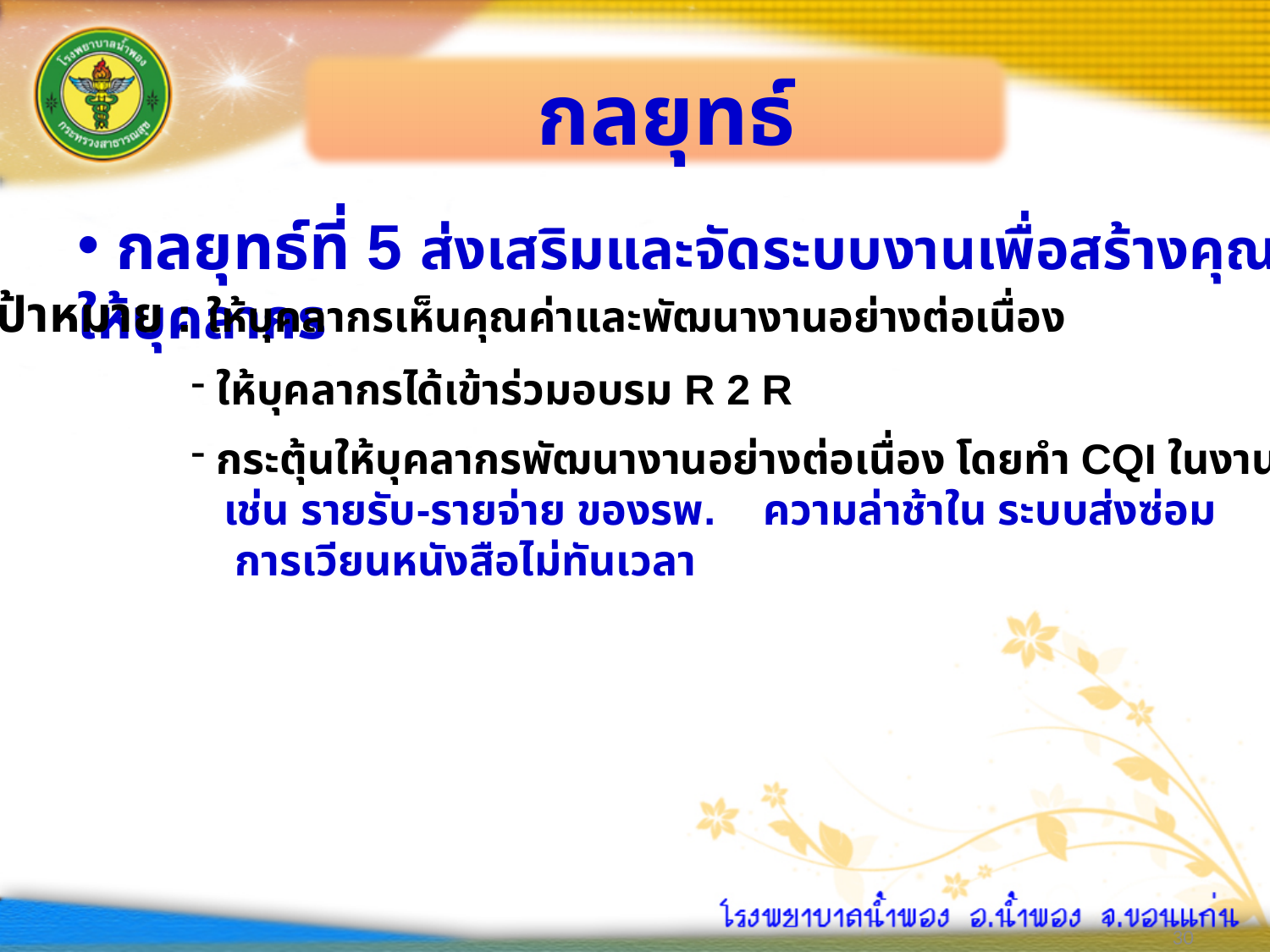

กลยุทธ์

 กลยุทธ์ที่ 5 ส่งเสริมและจัดระบบงานเพื่อสร้างคุณค่าให้บุคลากร

เป้าหมาย : ให้บุคลากรเห็นคุณค่าและพัฒนางานอย่างต่อเนื่อง
 ให้บุคลากรได้เข้าร่วมอบรม R 2 R

 กระตุ้นให้บุคลากรพัฒนางานอย่างต่อเนื่อง โดยทำ CQI ในงานประจำ
   เช่น รายรับ-รายจ่าย ของรพ.    ความล่าช้าใน ระบบส่งซ่อม
    การเวียนหนังสือไม่ทันเวลา

30